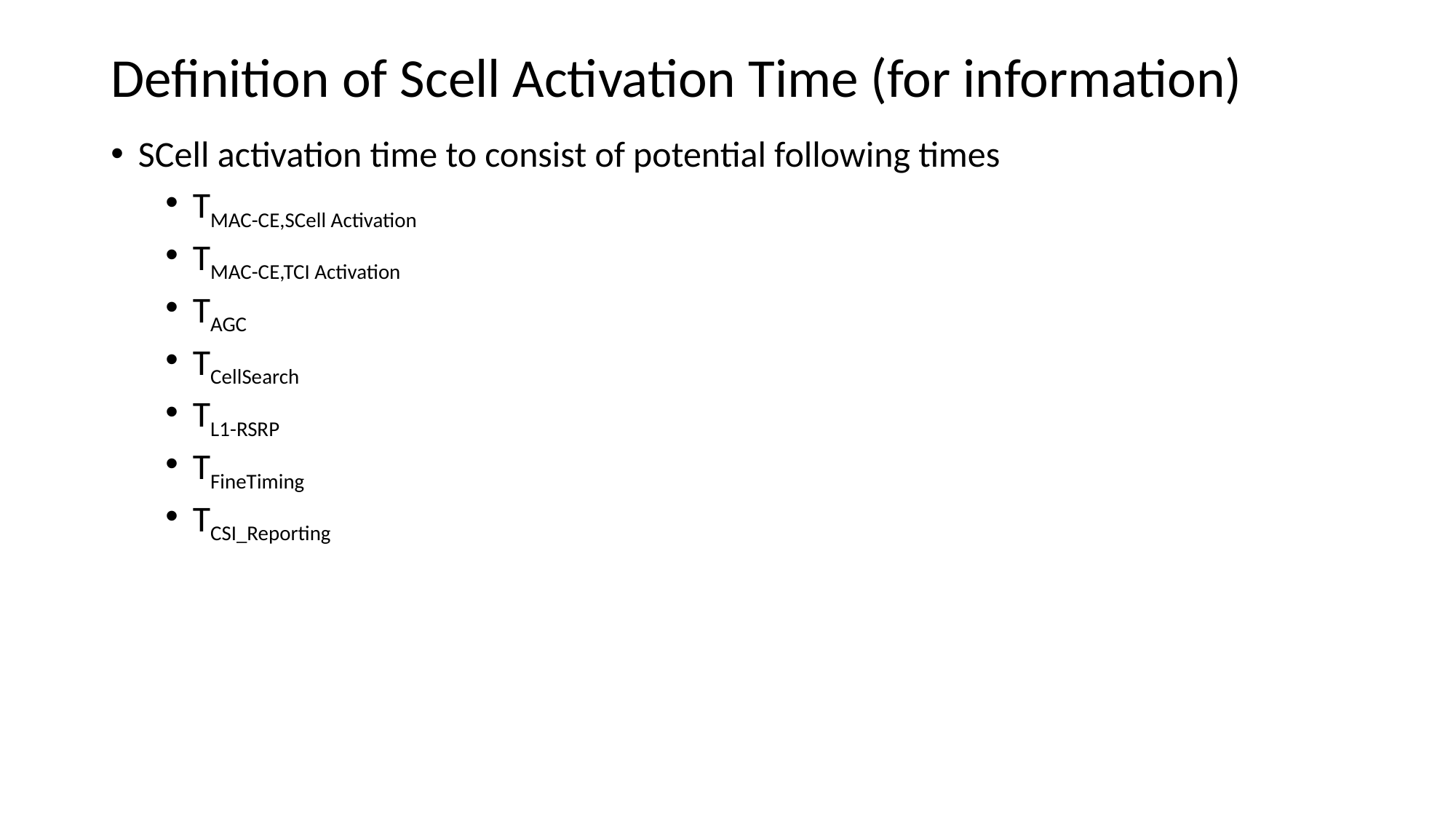

# Definition of Scell Activation Time (for information)
SCell activation time to consist of potential following times
TMAC-CE,SCell Activation
TMAC-CE,TCI Activation
TAGC
TCellSearch
TL1-RSRP
TFineTiming
TCSI_Reporting